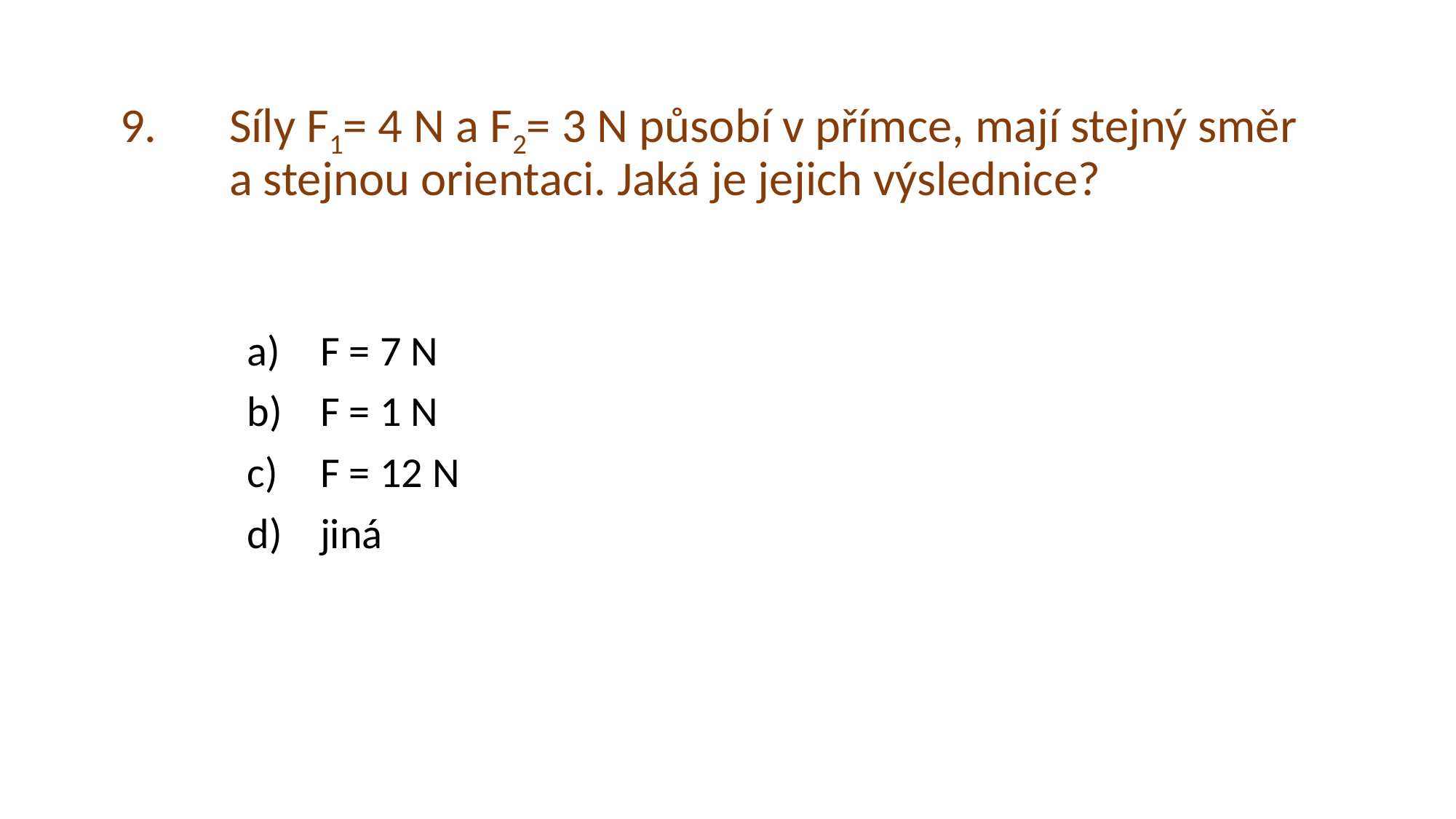

# 9.	Síly F1= 4 N a F2= 3 N působí v přímce, mají stejný směr   	a stejnou orientaci. Jaká je jejich výslednice?
F = 7 N
F = 1 N
F = 12 N
jiná